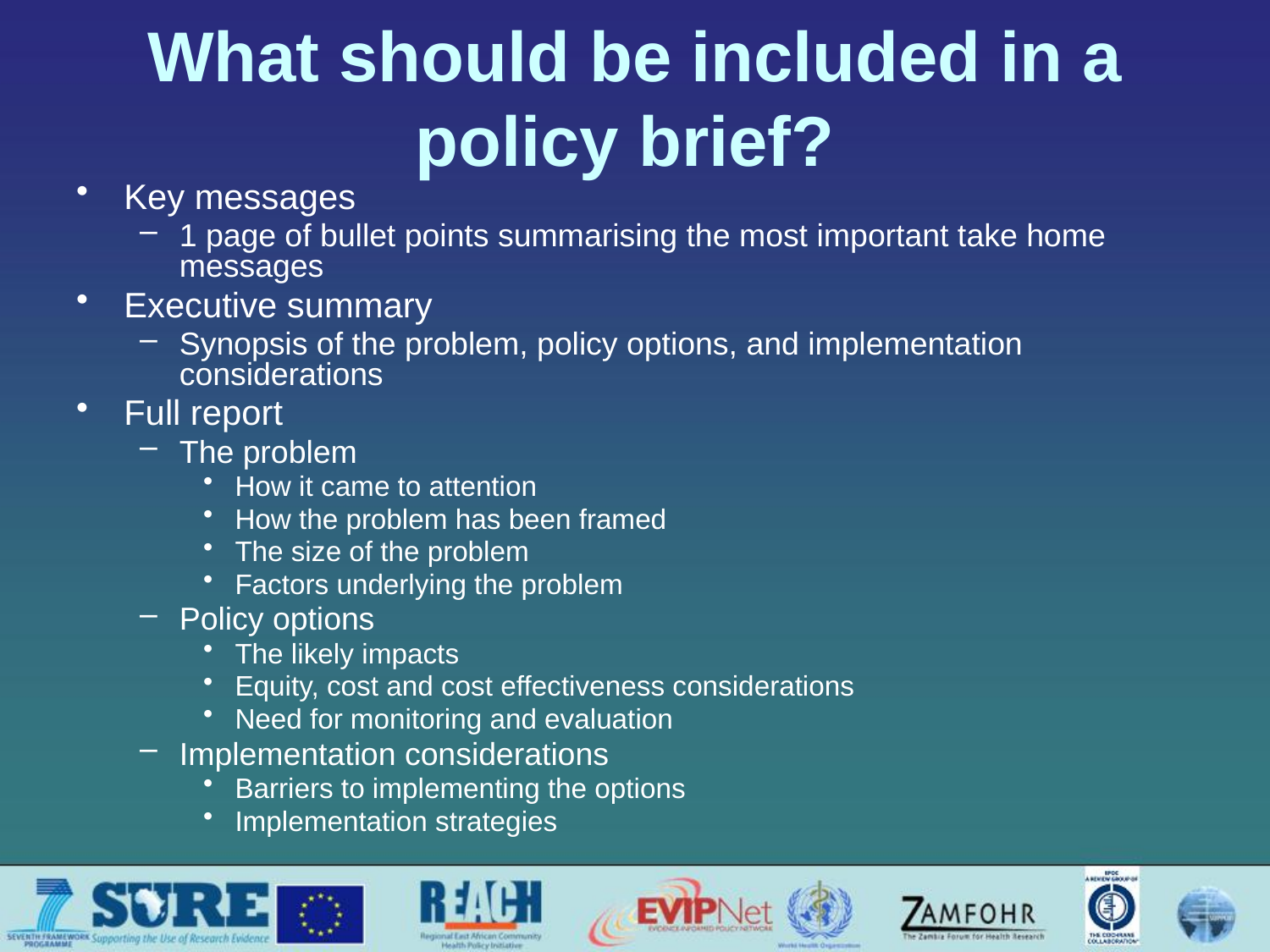

# What should be included in a policy brief?
Key messages
1 page of bullet points summarising the most important take home messages
Executive summary
Synopsis of the problem, policy options, and implementation considerations
Full report
The problem
How it came to attention
How the problem has been framed
The size of the problem
Factors underlying the problem
Policy options
The likely impacts
Equity, cost and cost effectiveness considerations
Need for monitoring and evaluation
Implementation considerations
Barriers to implementing the options
Implementation strategies